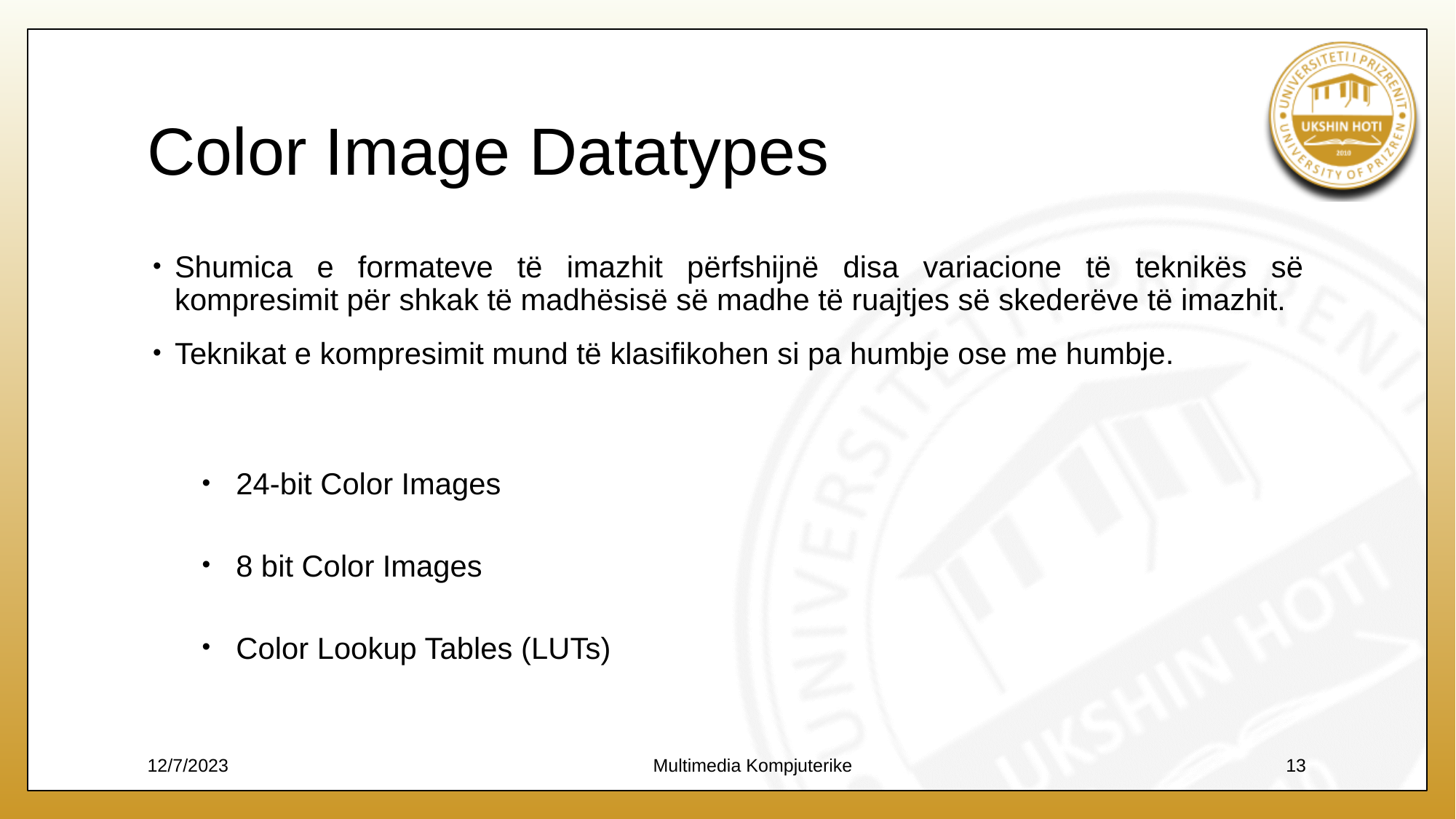

# Color Image Datatypes
Shumica e formateve të imazhit përfshijnë disa variacione të teknikës së kompresimit për shkak të madhësisë së madhe të ruajtjes së skederëve të imazhit.
Teknikat e kompresimit mund të klasifikohen si pa humbje ose me humbje.

24-bit Color Images
8 bit Color Images
Color Lookup Tables (LUTs)

12/7/2023
Multimedia Kompjuterike
13